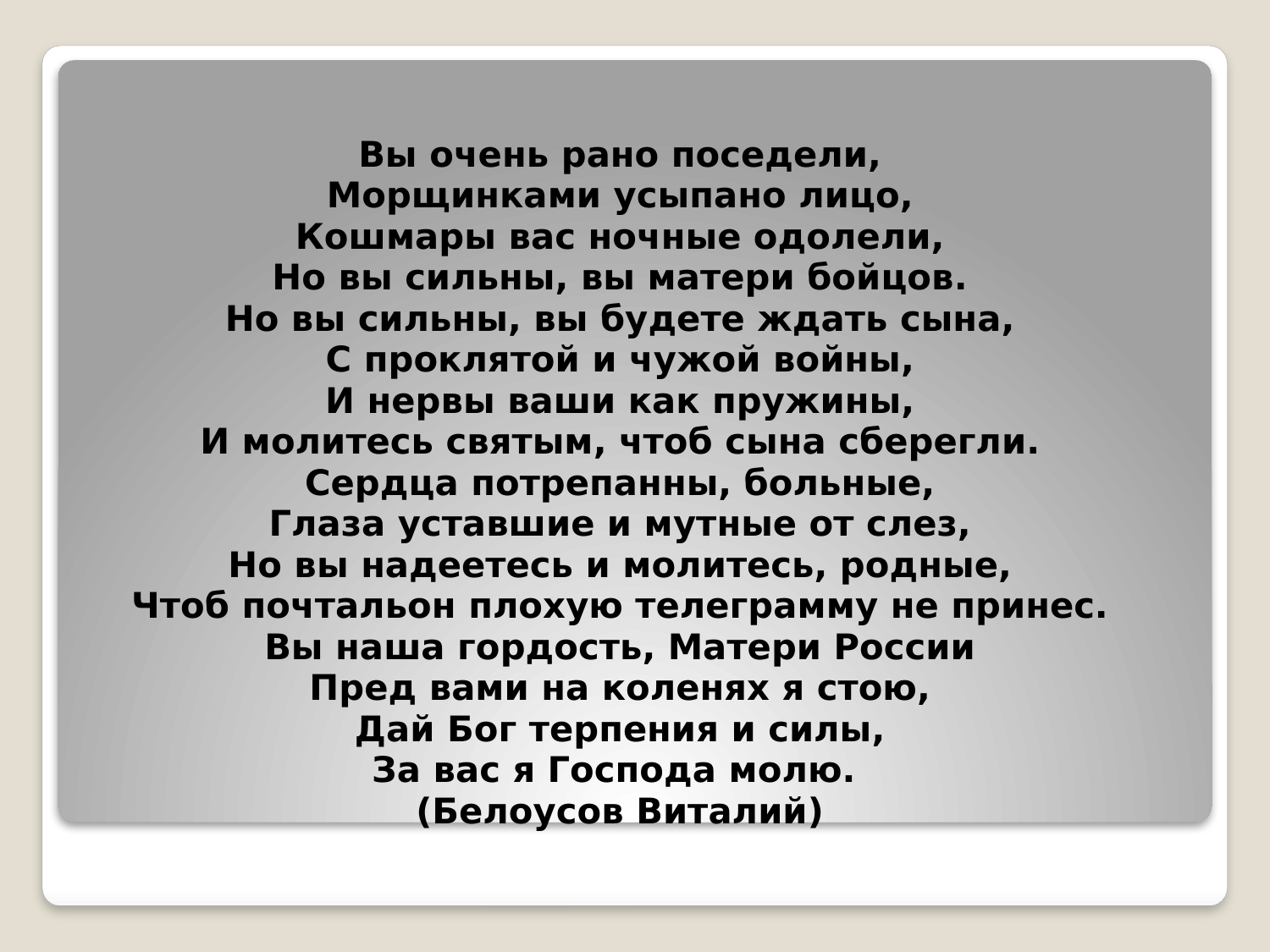

# Вы очень рано поседели, Морщинками усыпано лицо, Кошмары вас ночные одолели, Но вы сильны, вы матери бойцов. Но вы сильны, вы будете ждать сына, С проклятой и чужой войны, И нервы ваши как пружины, И молитесь святым, чтоб сына сберегли. Сердца потрепанны, больные, Глаза уставшие и мутные от слез, Но вы надеетесь и молитесь, родные, Чтоб почтальон плохую телеграмму не принес. Вы наша гордость, Матери России Пред вами на коленях я стою, Дай Бог терпения и силы, За вас я Господа молю. (Белоусов Виталий)